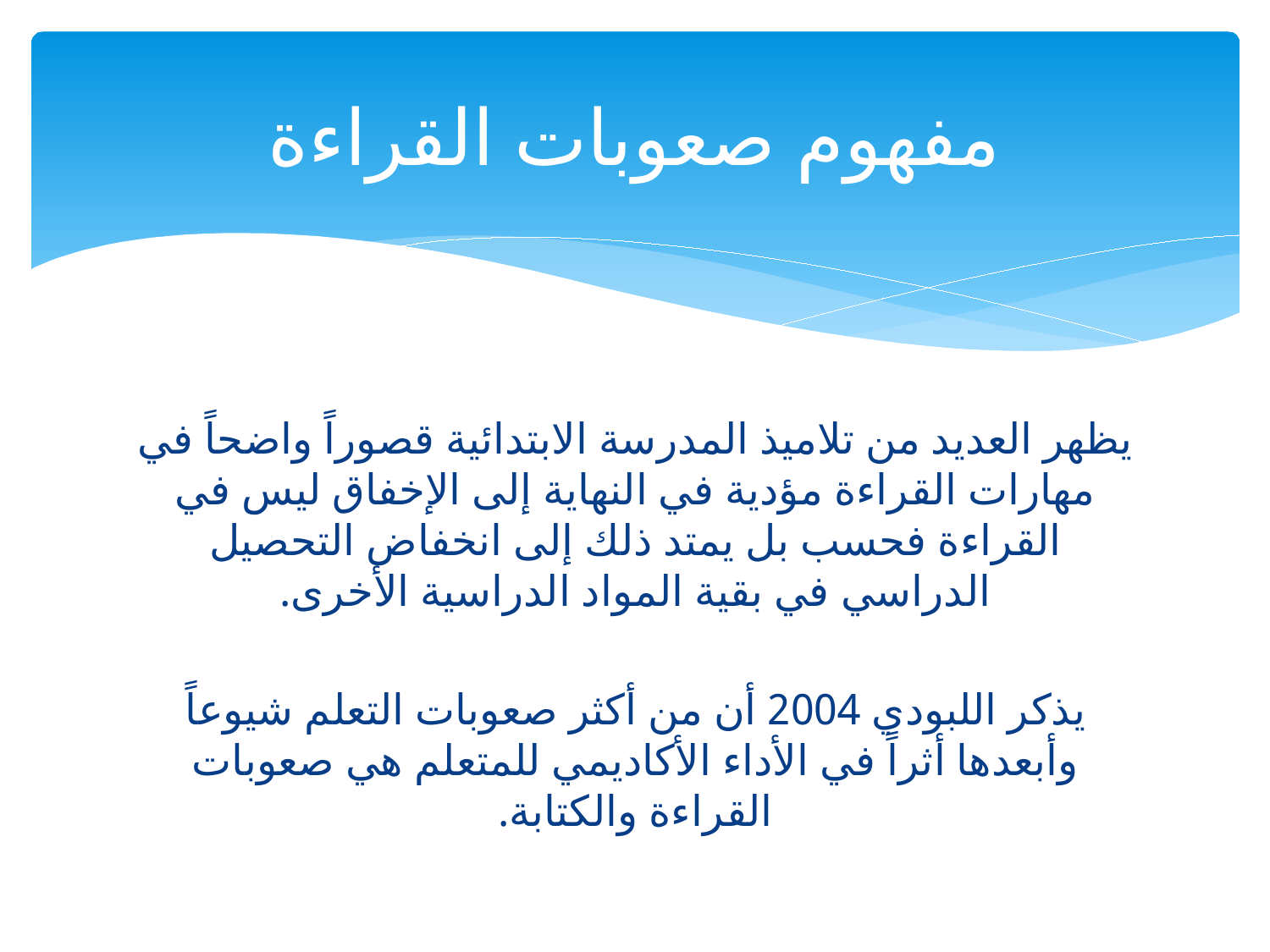

# مفهوم صعوبات القراءة

يظهر العديد من تلاميذ المدرسة الابتدائية قصوراً واضحاً في مهارات القراءة مؤدية في النهاية إلى الإخفاق ليس في القراءة فحسب بل يمتد ذلك إلى انخفاض التحصيل الدراسي في بقية المواد الدراسية الأخرى.

يذكر اللبودي 2004 أن من أكثر صعوبات التعلم شيوعاً وأبعدها أثراً في الأداء الأكاديمي للمتعلم هي صعوبات القراءة والكتابة.